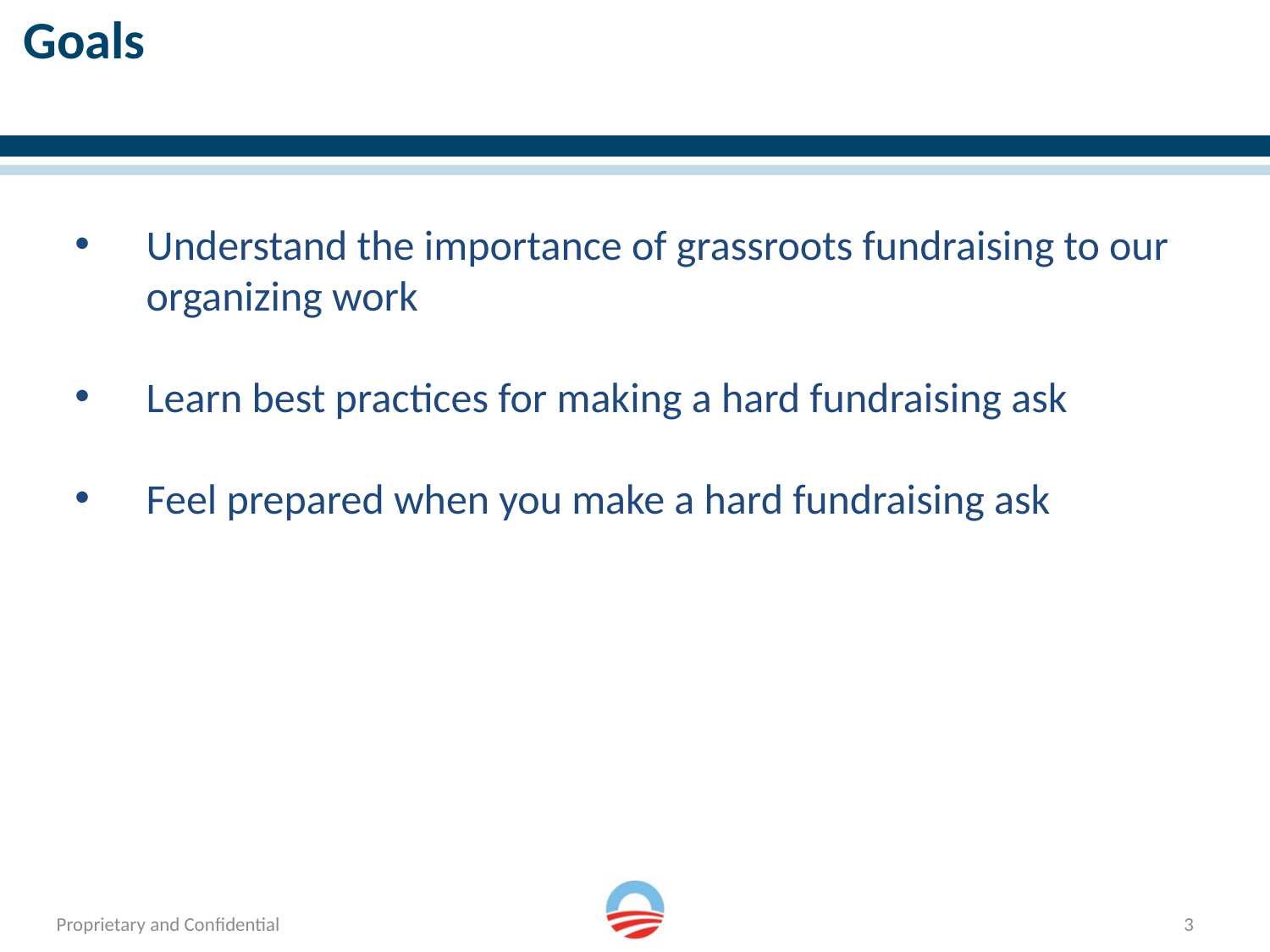

# Goals
Understand the importance of grassroots fundraising to our organizing work

Learn best practices for making a hard fundraising ask

Feel prepared when you make a hard fundraising ask
3